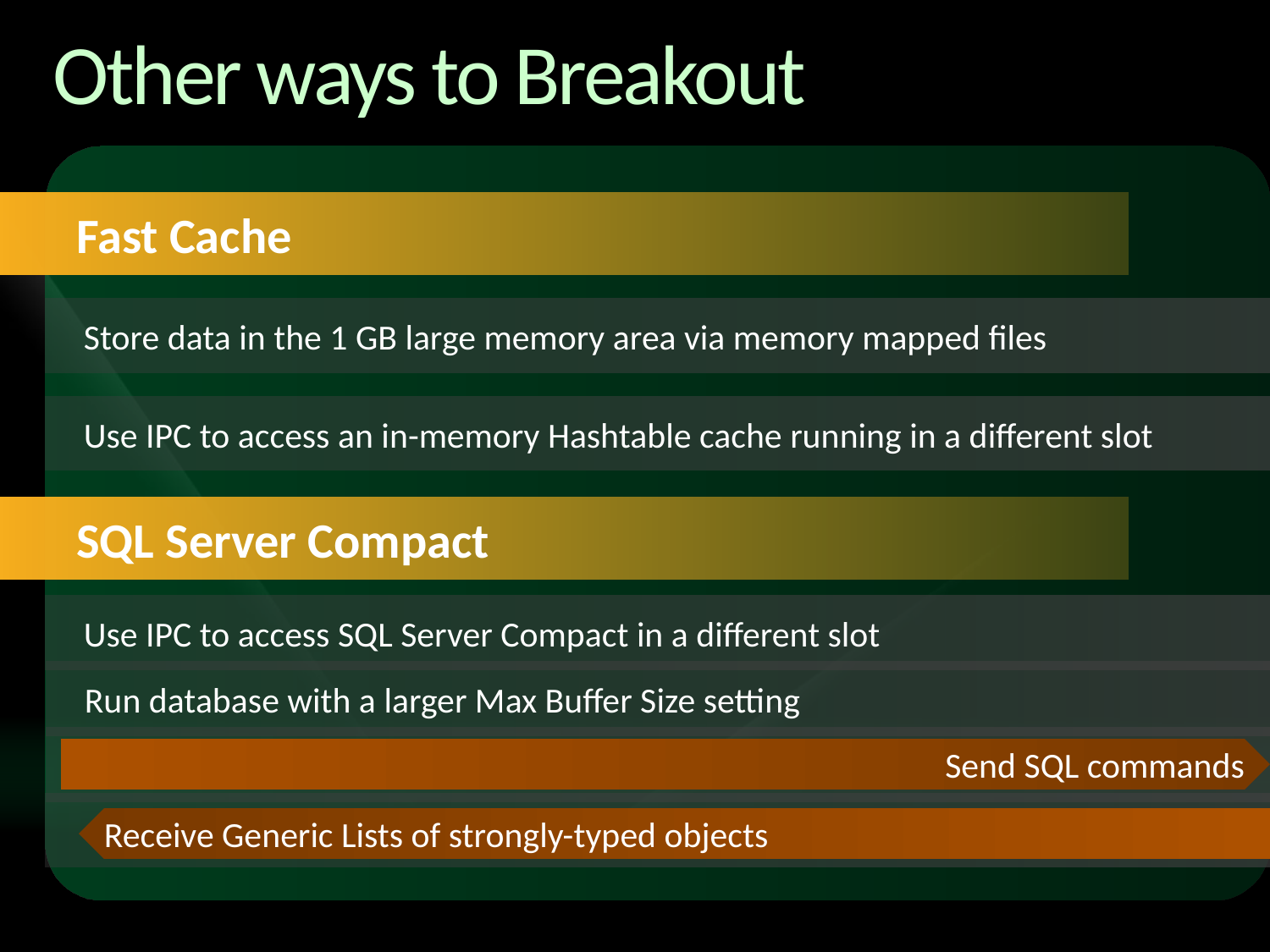

# Other ways to Breakout

Fast Cache
Store data in the 1 GB large memory area via memory mapped files
Use IPC to access an in-memory Hashtable cache running in a different slot
SQL Server Compact
Use IPC to access SQL Server Compact in a different slot
Run database with a larger Max Buffer Size setting

Send SQL commands

Receive Generic Lists of strongly-typed objects